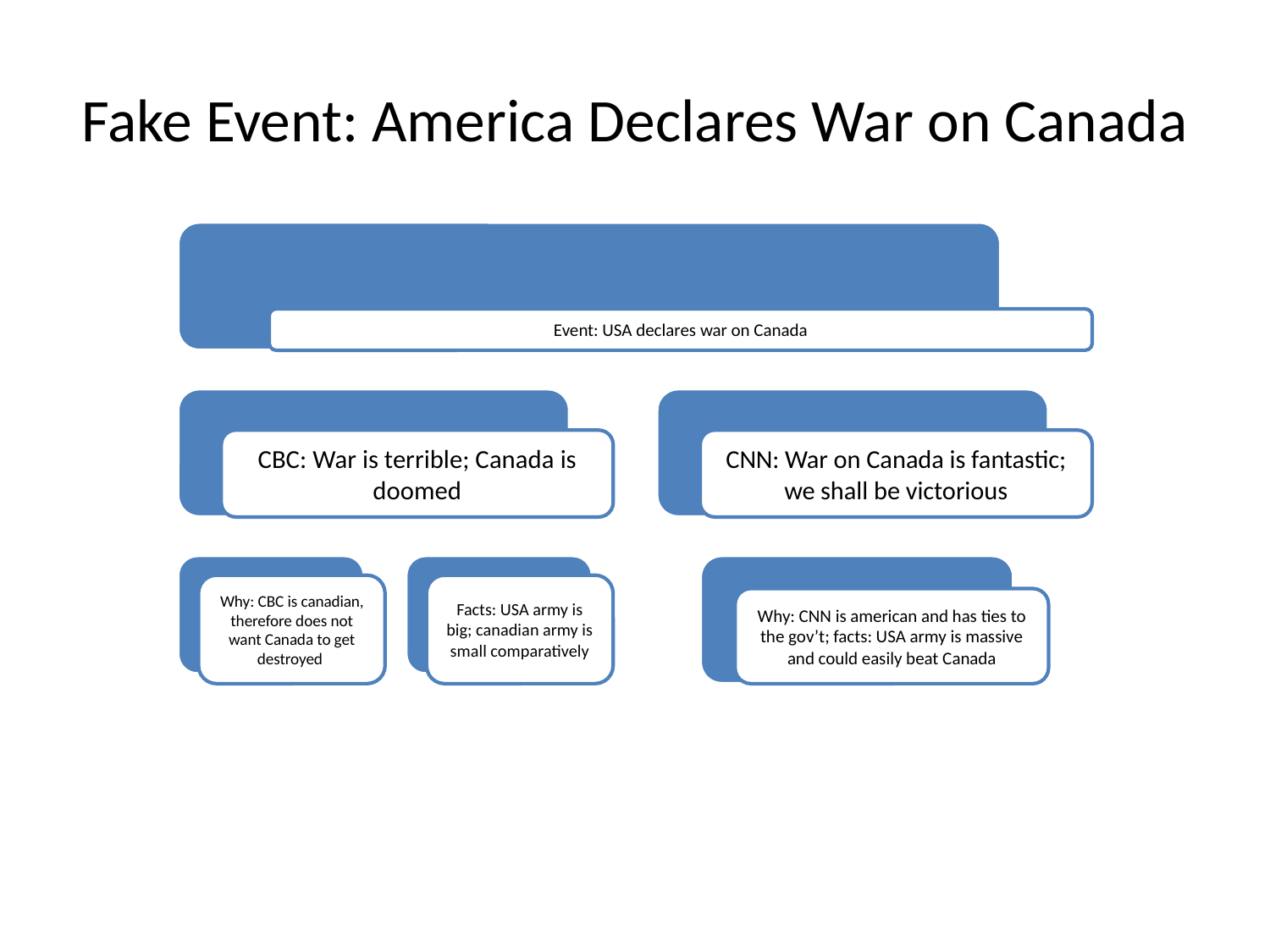

# Fake Event: America Declares War on Canada
Event: USA declares war on Canada
CBC: War is terrible; Canada is doomed
Why: CBC is canadian, therefore does not want Canada to get destroyed
Facts: USA army is big; canadian army is small comparatively
CNN: War on Canada is fantastic; we shall be victorious
Why: CNN is american and has ties to the gov’t; facts: USA army is massive and could easily beat Canada